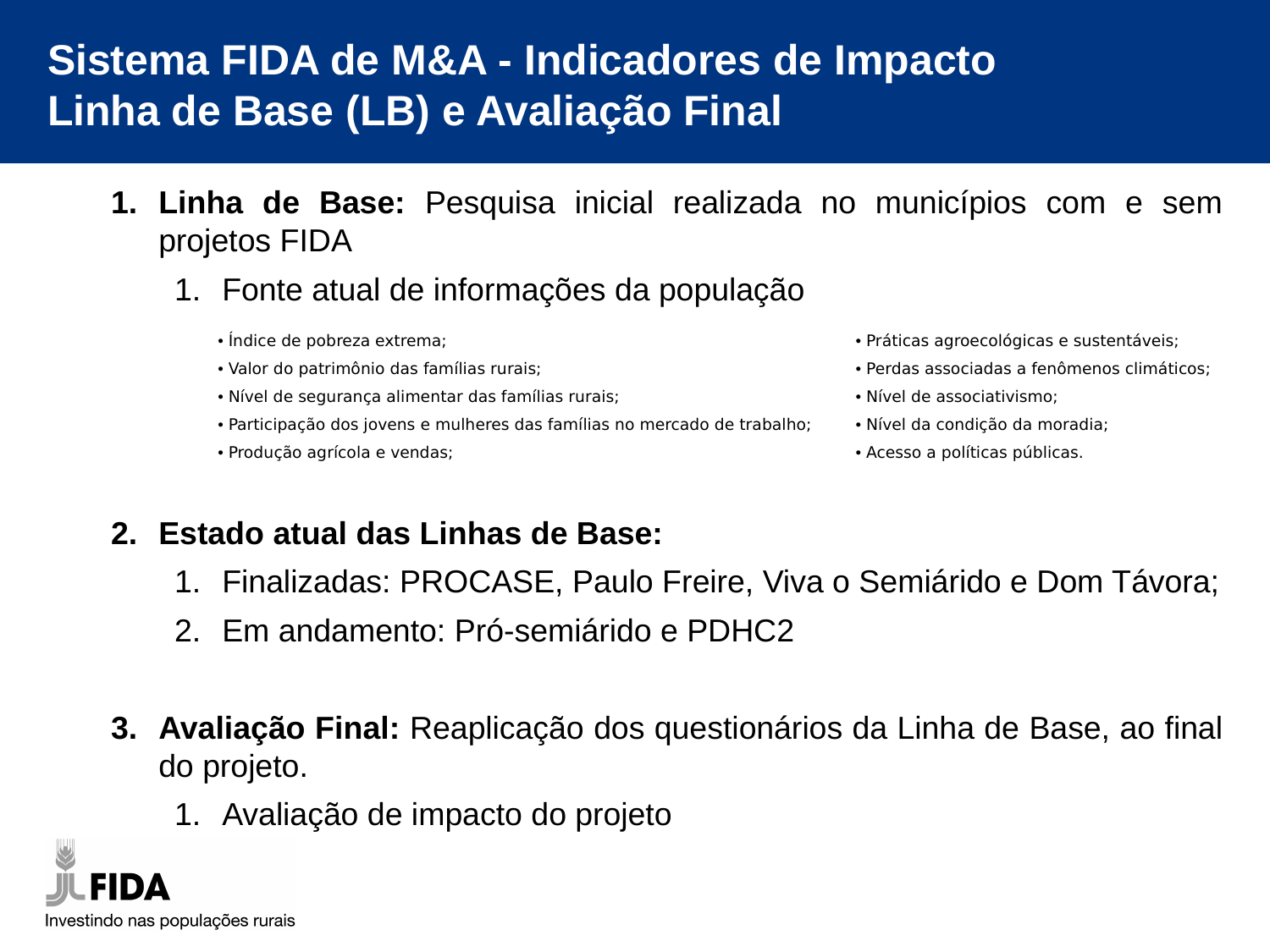

Sistema FIDA de M&A - Indicadores de Impacto
Linha de Base (LB) e Avaliação Final
Linha de Base: Pesquisa inicial realizada no municípios com e sem projetos FIDA
Fonte atual de informações da população

Estado atual das Linhas de Base:
Finalizadas: PROCASE, Paulo Freire, Viva o Semiárido e Dom Távora;
Em andamento: Pró-semiárido e PDHC2

Avaliação Final: Reaplicação dos questionários da Linha de Base, ao final do projeto.
Avaliação de impacto do projeto
| Índice de pobreza extrema; Valor do patrimônio das famílias rurais; Nível de segurança alimentar das famílias rurais; Participação dos jovens e mulheres das famílias no mercado de trabalho; Produção agrícola e vendas; | Práticas agroecológicas e sustentáveis; Perdas associadas a fenômenos climáticos; Nível de associativismo; Nível da condição da moradia; Acesso a políticas públicas. |
| --- | --- |